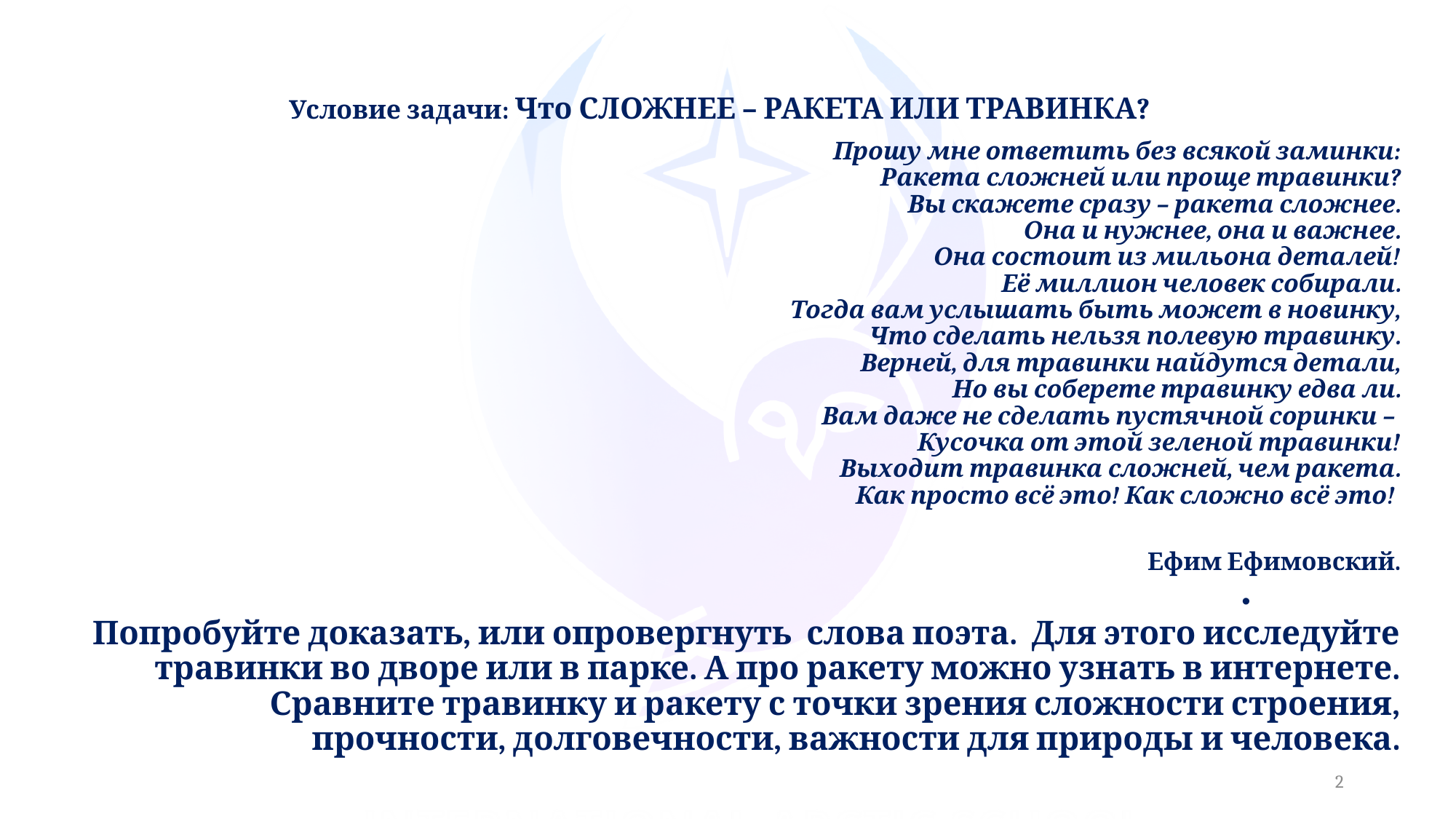

# Условие задачи: Что СЛОЖНЕЕ – РАКЕТА ИЛИ ТРАВИНКА?
Прошу мне ответить без всякой заминки:
Ракета сложней или проще травинки?
Вы скажете сразу – ракета сложнее.
Она и нужнее, она и важнее.
Она состоит из мильона деталей!
Её миллион человек собирали.
Тогда вам услышать быть может в новинку,
Что сделать нельзя полевую травинку.
Верней, для травинки найдутся детали,
Но вы соберете травинку едва ли.
Вам даже не сделать пустячной соринки –
Кусочка от этой зеленой травинки!
Выходит травинка сложней, чем ракета.
Как просто всё это! Как сложно всё это!
   Ефим Ефимовский.
Попробуйте доказать, или опровергнуть  слова поэта.  Для этого исследуйте травинки во дворе или в парке. А про ракету можно узнать в интернете. Сравните травинку и ракету с точки зрения сложности строения, прочности, долговечности, важности для природы и человека.
2